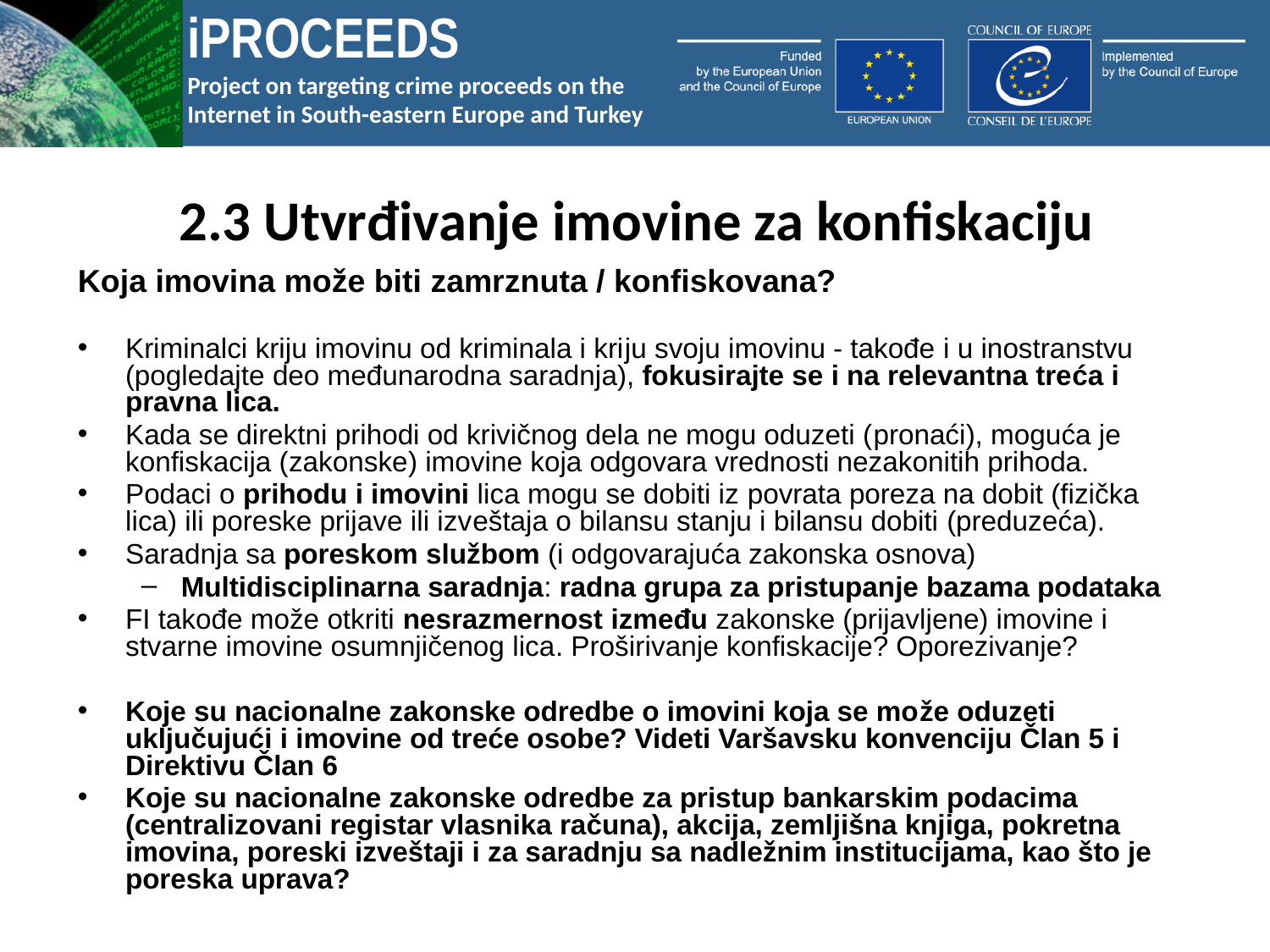

# 2.3 Utvrđivanje imovine za konfiskaciju
Koja imovina može biti zamrznuta / konfiskovana?

Kriminalci kriju imovinu od kriminala i kriju svoju imovinu - takođe i u inostranstvu (pogledajte deo međunarodna saradnja), fokusirajte se i na relevantna treća i pravna lica.
Kada se direktni prihodi od krivičnog dela ne mogu oduzeti (pronaći), moguća je konfiskacija (zakonske) imovine koja odgovara vrednosti nezakonitih prihoda.
Podaci o prihodu i imovini lica mogu se dobiti iz povrata poreza na dobit (fizička lica) ili poreske prijave ili izveštaja o bilansu stanju i bilansu dobiti (preduzeća).
Saradnja sa poreskom službom (i odgovarajuća zakonska osnova)
Multidisciplinarna saradnja: radna grupa za pristupanje bazama podataka
FI takođe može otkriti nesrazmernost između zakonske (prijavljene) imovine i stvarne imovine osumnjičenog lica. Proširivanje konfiskacije? Oporezivanje?

Koje su nacionalne zakonske odredbe o imovini koja se može oduzeti uključujući i imovine od treće osobe? Videti Varšavsku konvenciju Član 5 i Direktivu Član 6
Koje su nacionalne zakonske odredbe za pristup bankarskim podacima (centralizovani registar vlasnika računa), akcija, zemljišna knjiga, pokretna imovina, poreski izveštaji i za saradnju sa nadležnim institucijama, kao što je poreska uprava?